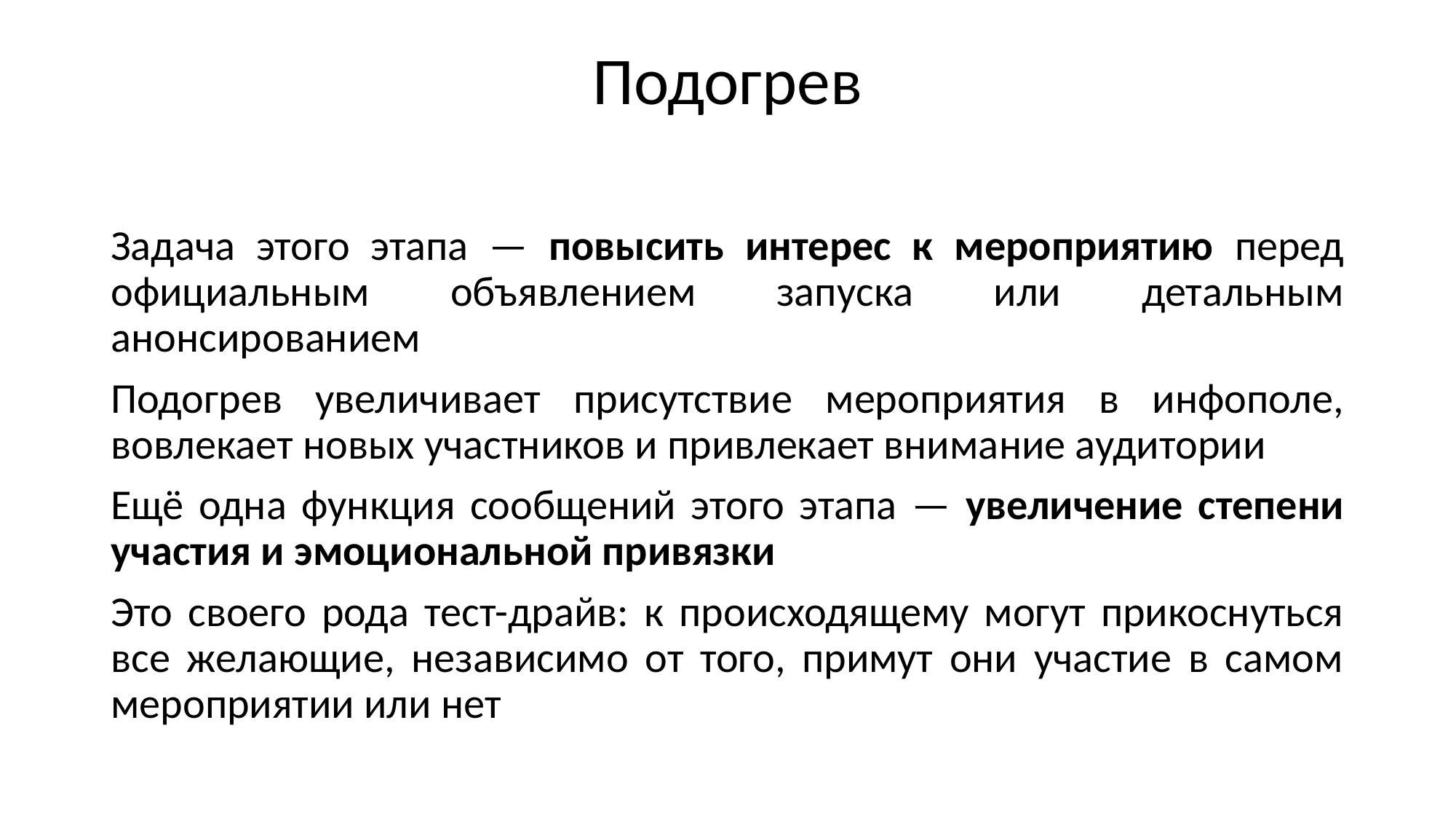

# Подогрев
Задача этого этапа — повысить интерес к мероприятию перед официальным объявлением запуска или детальным анонсированием
Подогрев увеличивает присутствие мероприятия в инфополе, вовлекает новых участников и привлекает внимание аудитории
Ещё одна функция сообщений этого этапа — увеличение степени участия и эмоциональной привязки
Это своего рода тест-драйв: к происходящему могут прикоснуться все желающие, независимо от того, примут они участие в самом мероприятии или нет